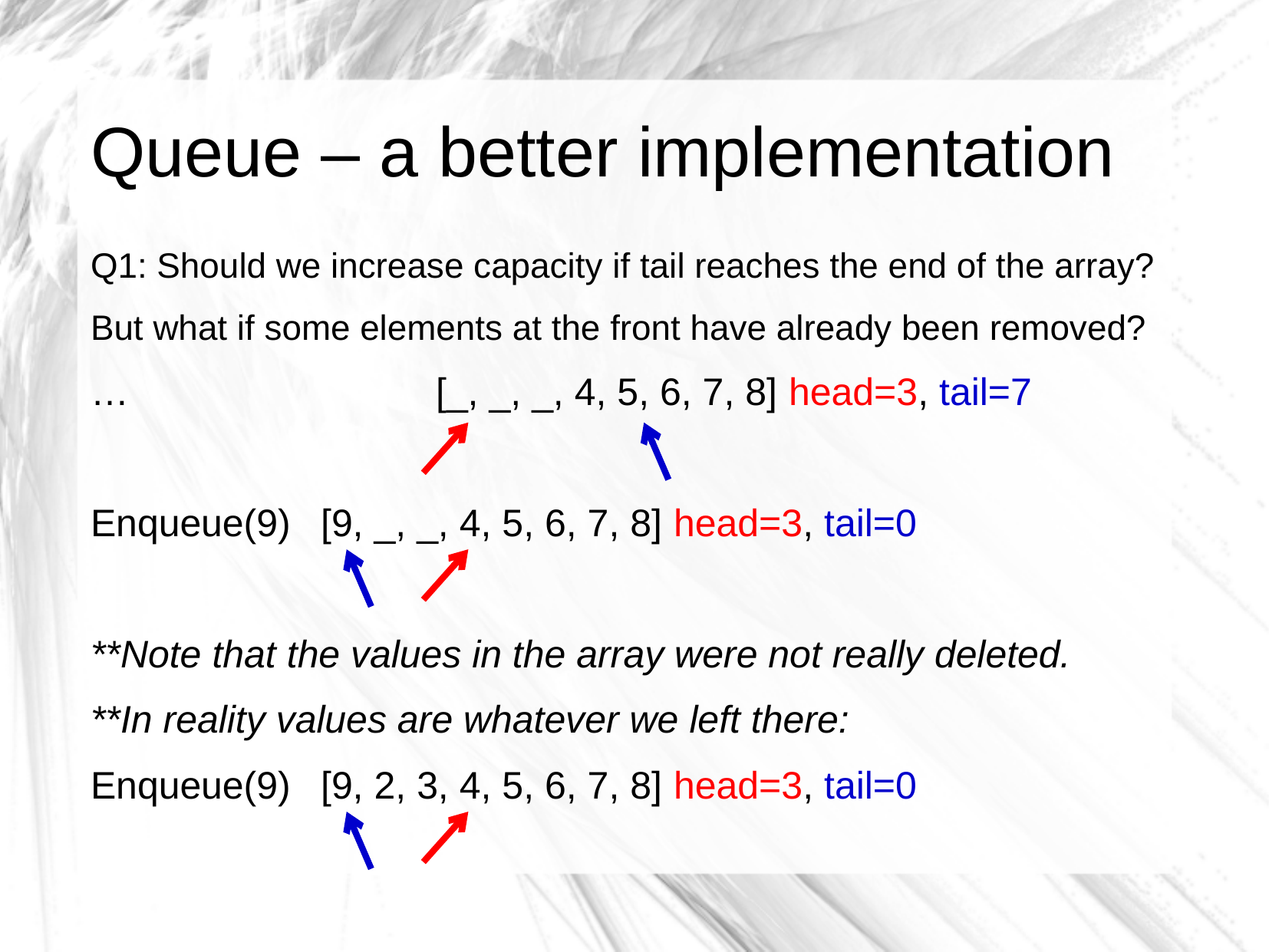

# Queue – a better implementation
Q1: Should we increase capacity if tail reaches the end of the array?
But what if some elements at the front have already been removed?
…		      	[_, _, _, 4, 5, 6, 7, 8] head=3, tail=7

Enqueue(9) 	[9, _, _, 4, 5, 6, 7, 8] head=3, tail=0

**Note that the values in the array were not really deleted.
**In reality values are whatever we left there:
Enqueue(9) 	[9, 2, 3, 4, 5, 6, 7, 8] head=3, tail=0